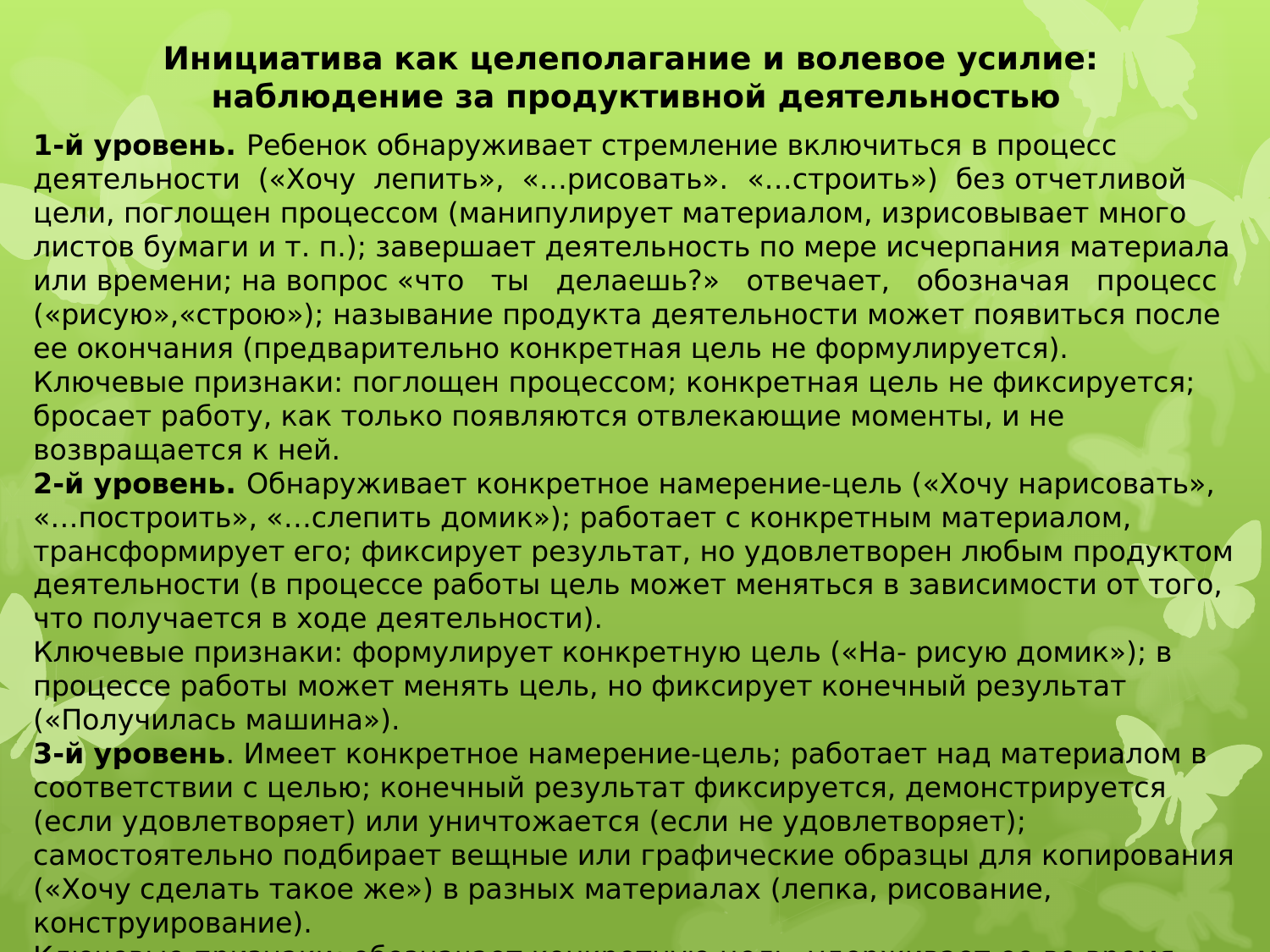

Инициатива как целеполагание и волевое усилие:
наблюдение за продуктивной деятельностью
1-й уровень. Ребенок обнаруживает стремление включиться в процесс деятельности  («Хочу  лепить»,  «…рисовать».  «…строить»)  без отчетливой цели, поглощен процессом (манипулирует материалом, изрисовывает много листов бумаги и т. п.); завершает деятельность по мере исчерпания материала или времени; на вопрос «что   ты   делаешь?»   отвечает,   обозначая   процесс   («рисую»,«строю»); называние продукта деятельности может появиться после ее окончания (предварительно конкретная цель не формулируется).
Ключевые признаки: поглощен процессом; конкретная цель не фиксируется; бросает работу, как только появляются отвлекающие моменты, и не возвращается к ней.
2-й уровень. Обнаруживает конкретное намерение-цель («Хочу нарисовать», «…построить», «…слепить домик»); работает с конкретным материалом, трансформирует его; фиксирует результат, но удовлетворен любым продуктом деятельности (в процессе работы цель может меняться в зависимости от того, что получается в ходе деятельности).
Ключевые признаки: формулирует конкретную цель («На- рисую домик»); в процессе работы может менять цель, но фиксирует конечный результат («Получилась машина»).
3-й уровень. Имеет конкретное намерение-цель; работает над материалом в соответствии с целью; конечный результат фиксируется, демонстрируется (если удовлетворяет) или уничтожается (если не удовлетворяет); самостоятельно подбирает вещные или графические образцы для копирования («Хочу сделать такое же») в разных материалах (лепка, рисование, конструирование).
Ключевые признаки: обозначает конкретную цель, удерживает ее во время работы; фиксирует конечный результат, стремится  достичь  хорошего  качества;  возвращается  к  прерванной
работе, доводит ее до конца.